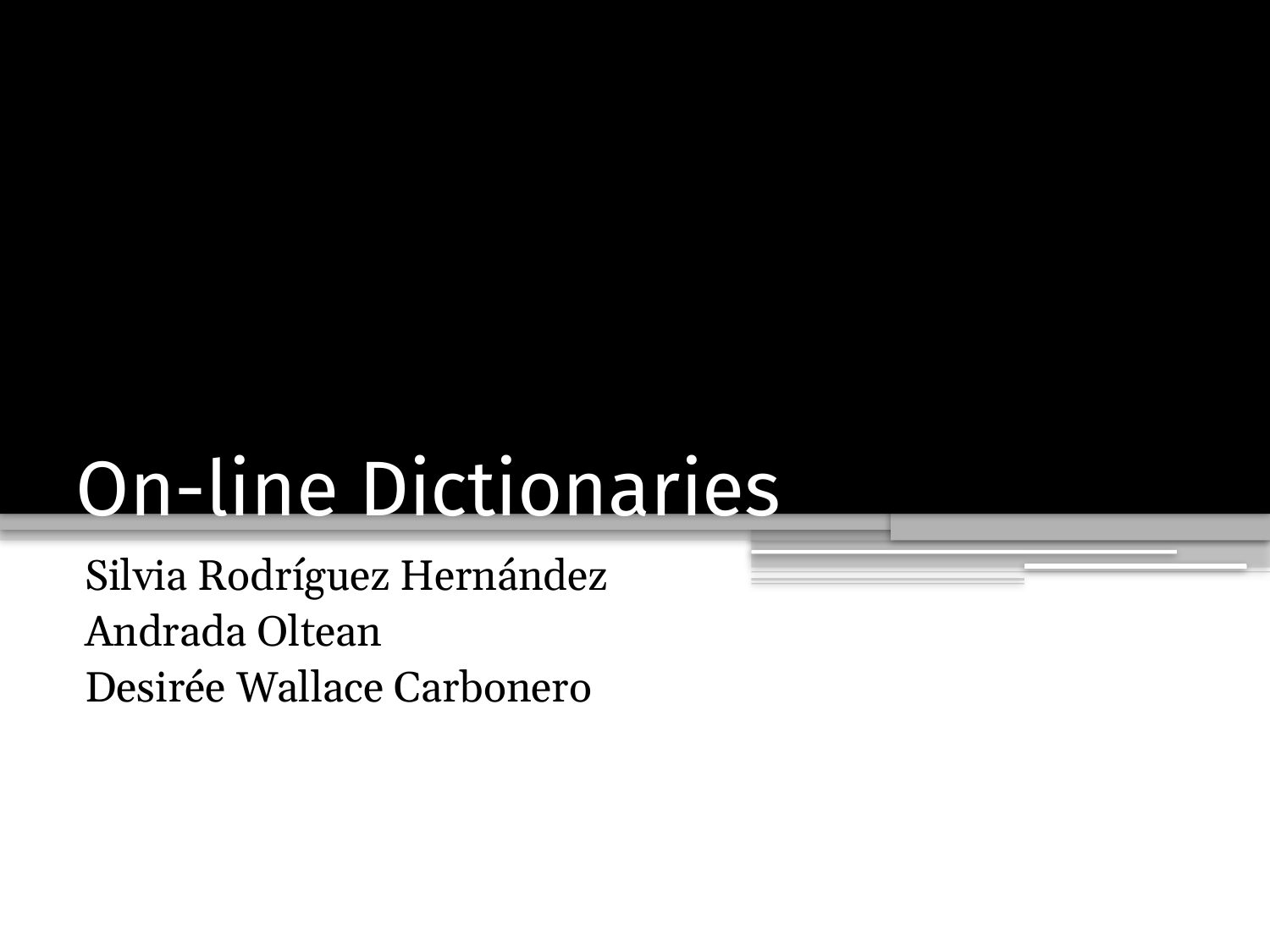

# On-line Dictionaries
Silvia Rodríguez Hernández
Andrada Oltean
Desirée Wallace Carbonero